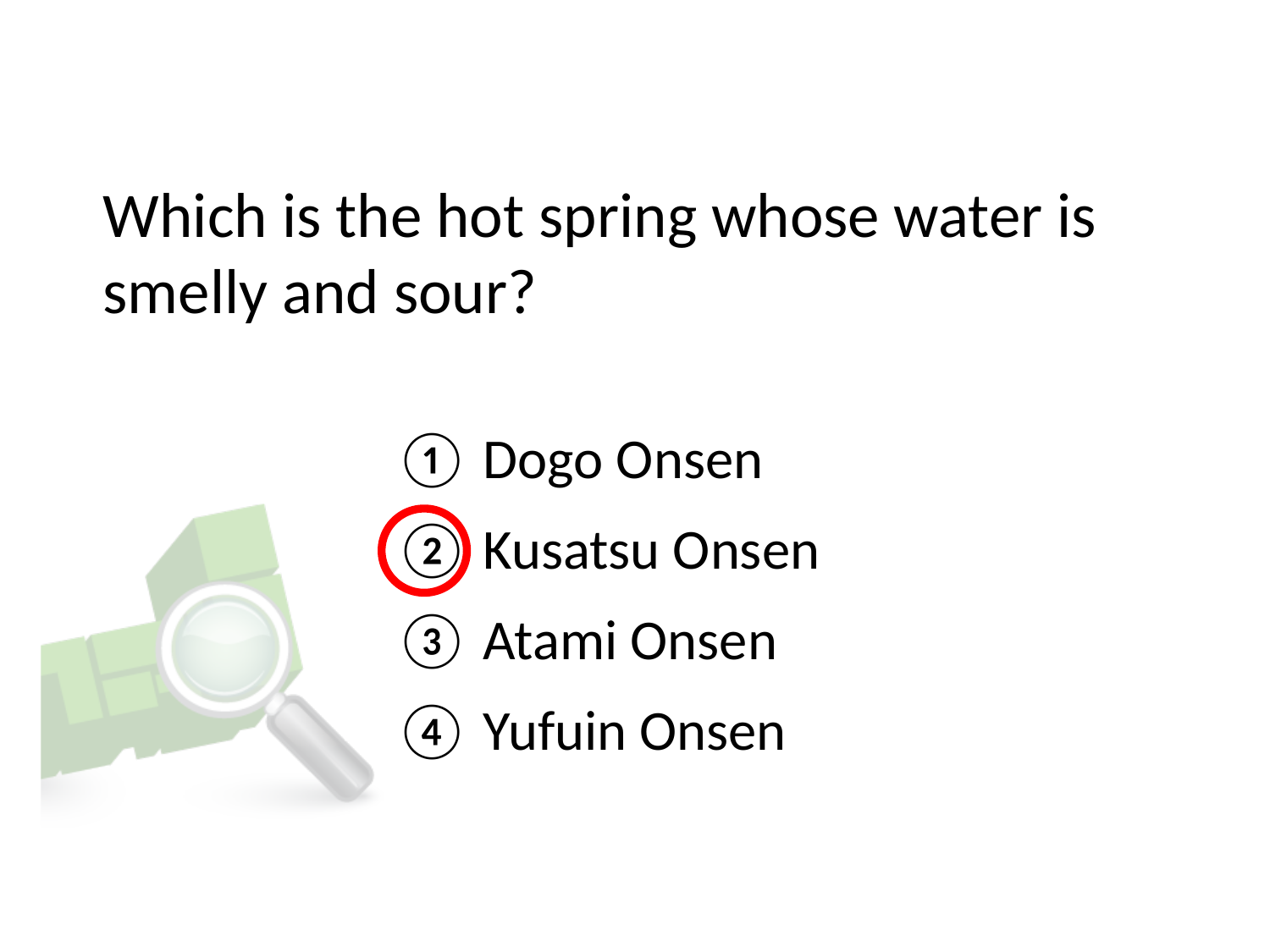

# Which is the hot spring whose water is smelly and sour?
① Dogo Onsen
② Kusatsu Onsen
③ Atami Onsen
④ Yufuin Onsen